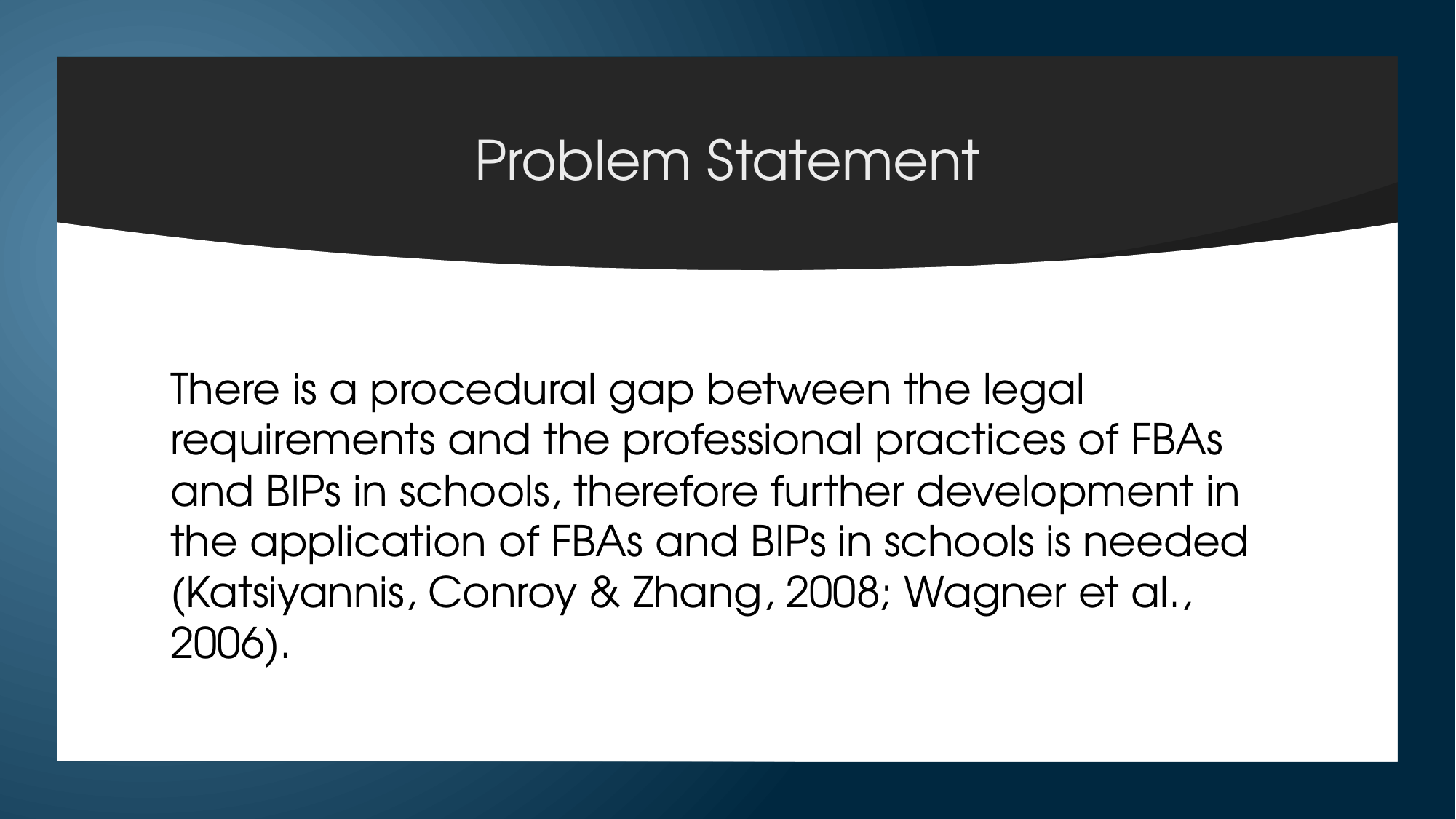

# Problem Statement

There is a procedural gap between the legal requirements and the professional practices of FBAs and BIPs in schools, therefore further development in the application of FBAs and BIPs in schools is needed (Katsiyannis, Conroy & Zhang, 2008; Wagner et al., 2006).